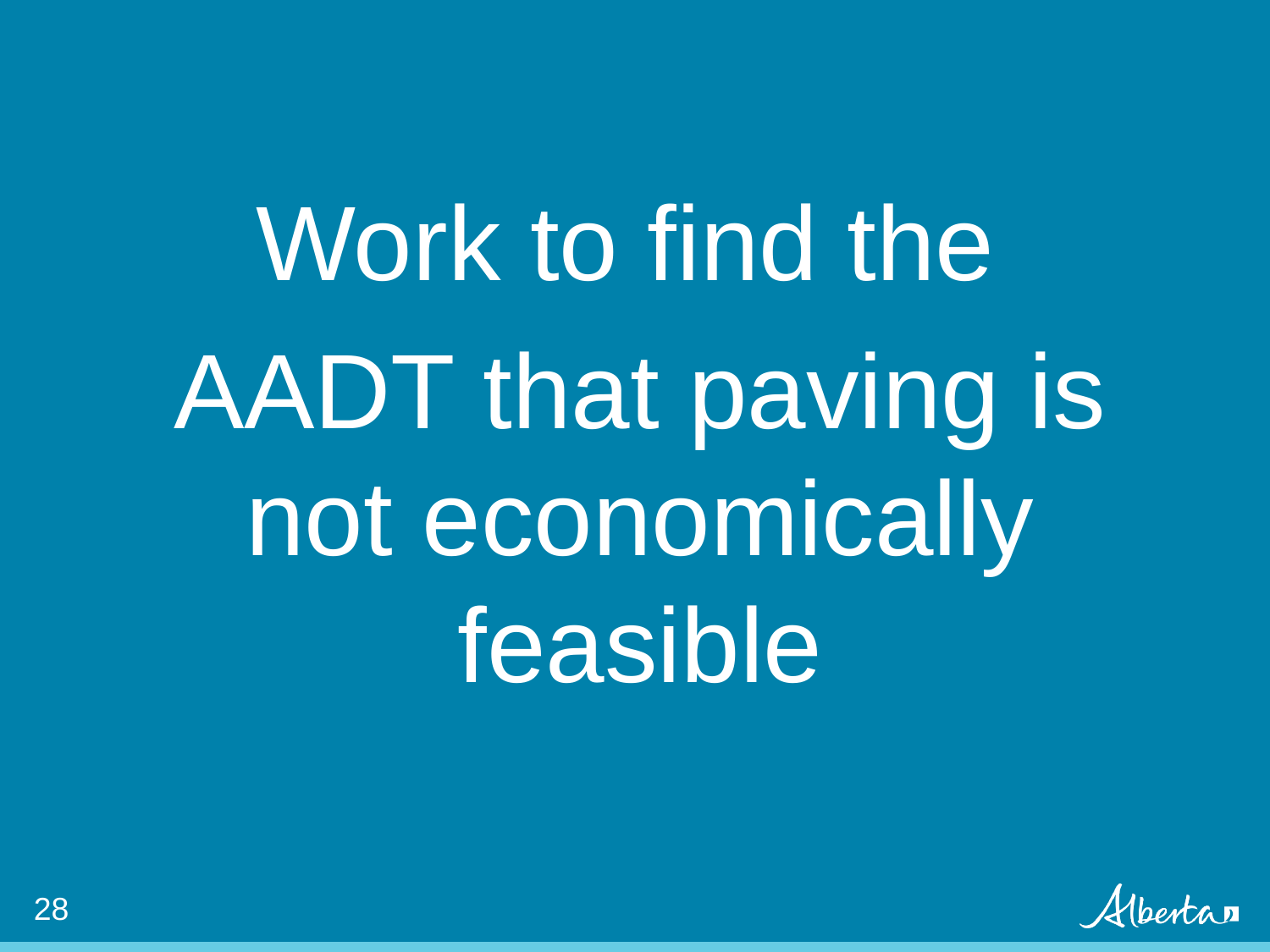

Work to find the
AADT that paving is not economically feasible
28